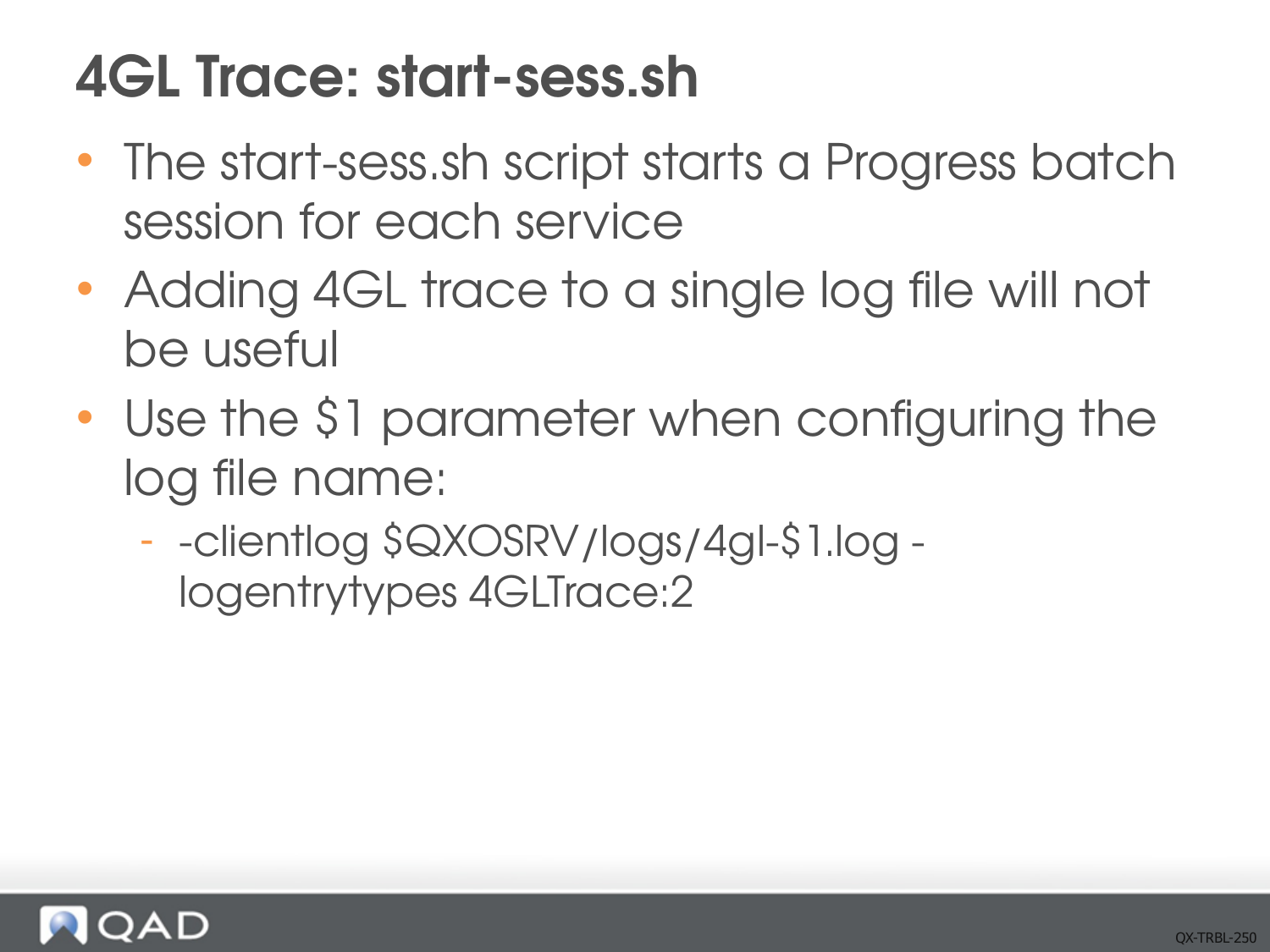

# 4GL Trace: start-sess.sh
The start-sess.sh script starts a Progress batch session for each service
Adding 4GL trace to a single log file will not be useful
Use the $1 parameter when configuring the log file name:
-clientlog $QXOSRV/logs/4gl-$1.log -logentrytypes 4GLTrace:2
QX-TRBL-250